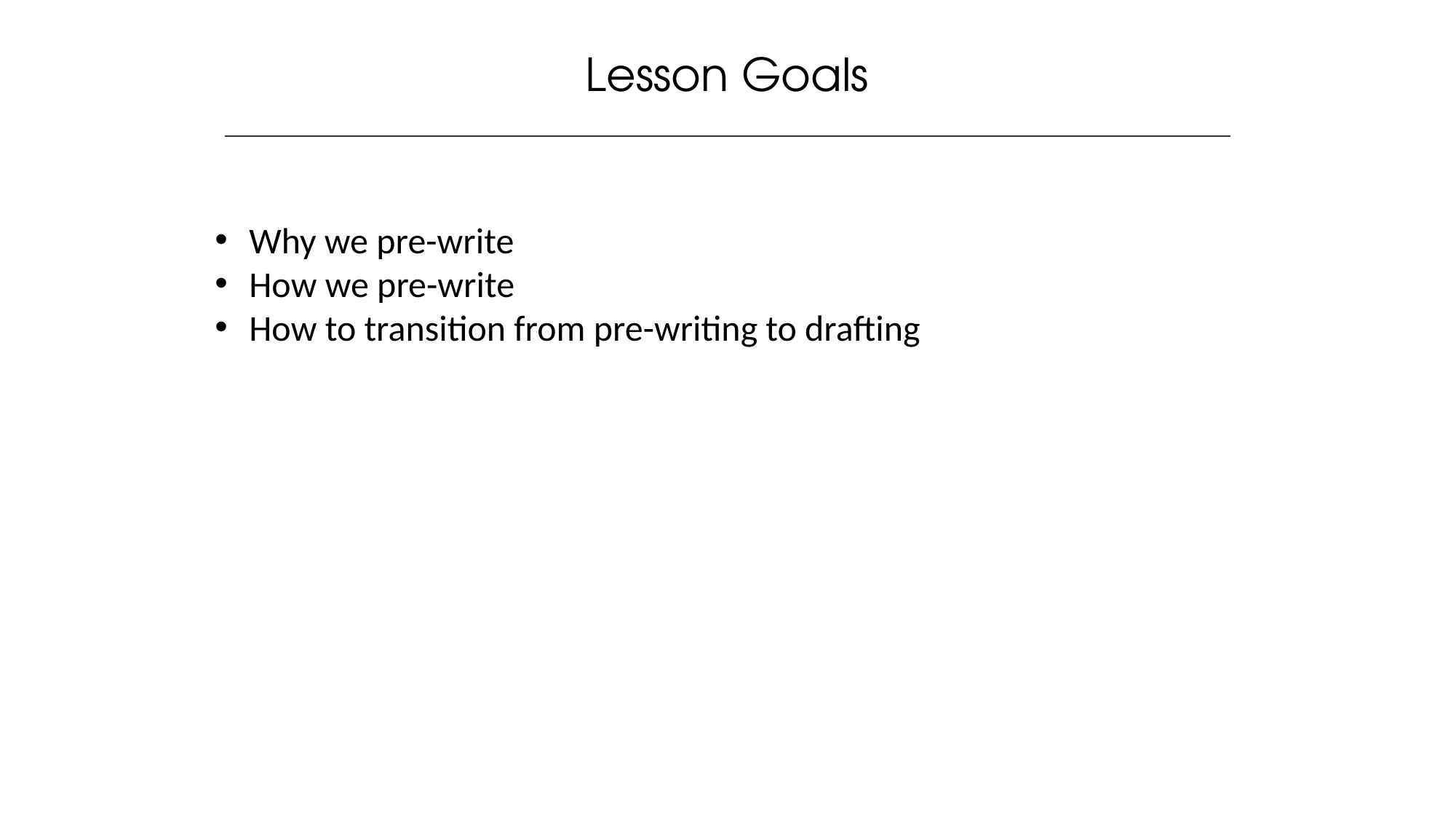

Lesson Goals
HAWKES LEARNING
Why we pre-write
How we pre-write
How to transition from pre-writing to drafting